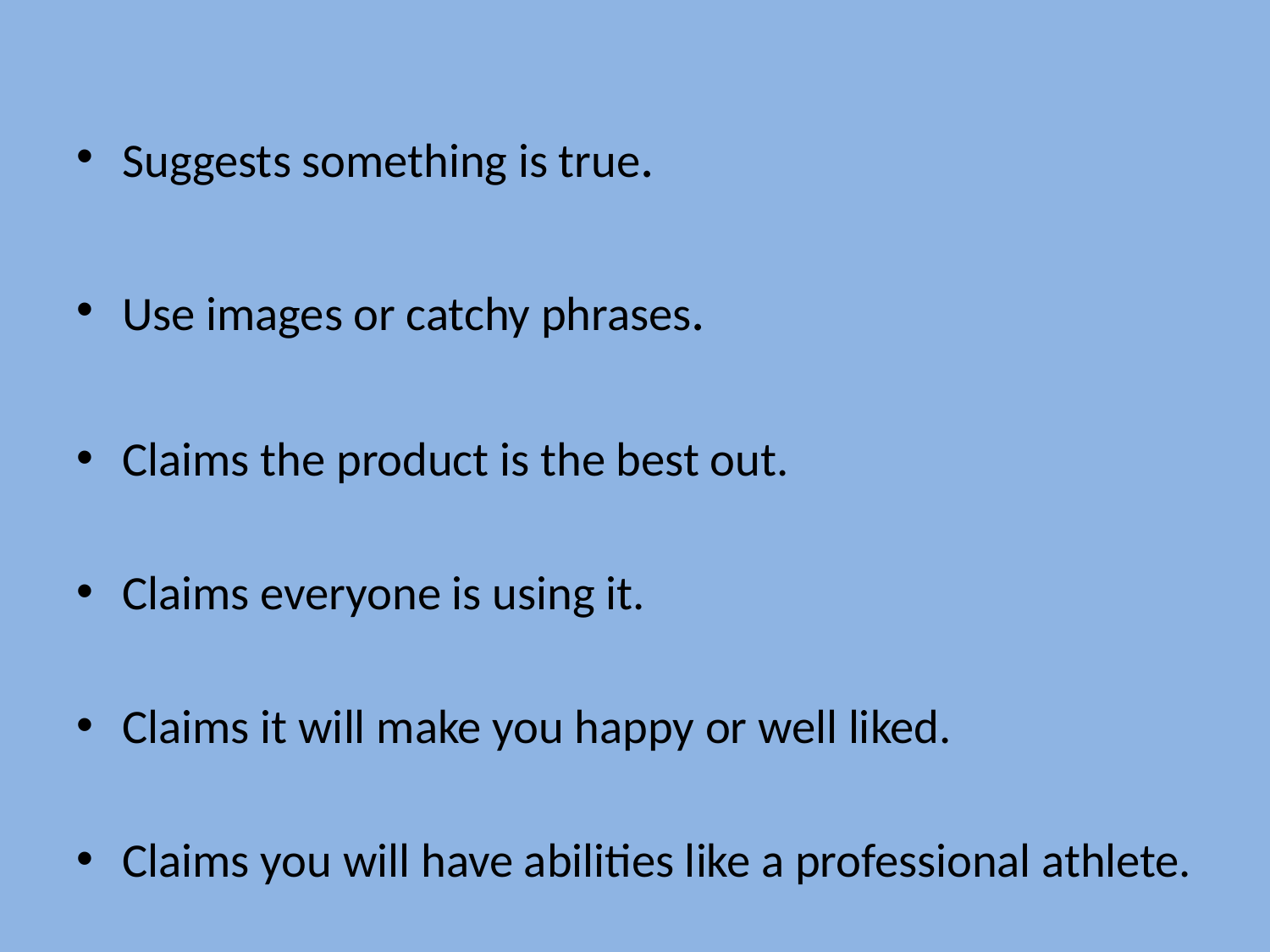

#
Suggests something is true.

Use images or catchy phrases.

Claims the product is the best out.

Claims everyone is using it.

Claims it will make you happy or well liked.

Claims you will have abilities like a professional athlete.